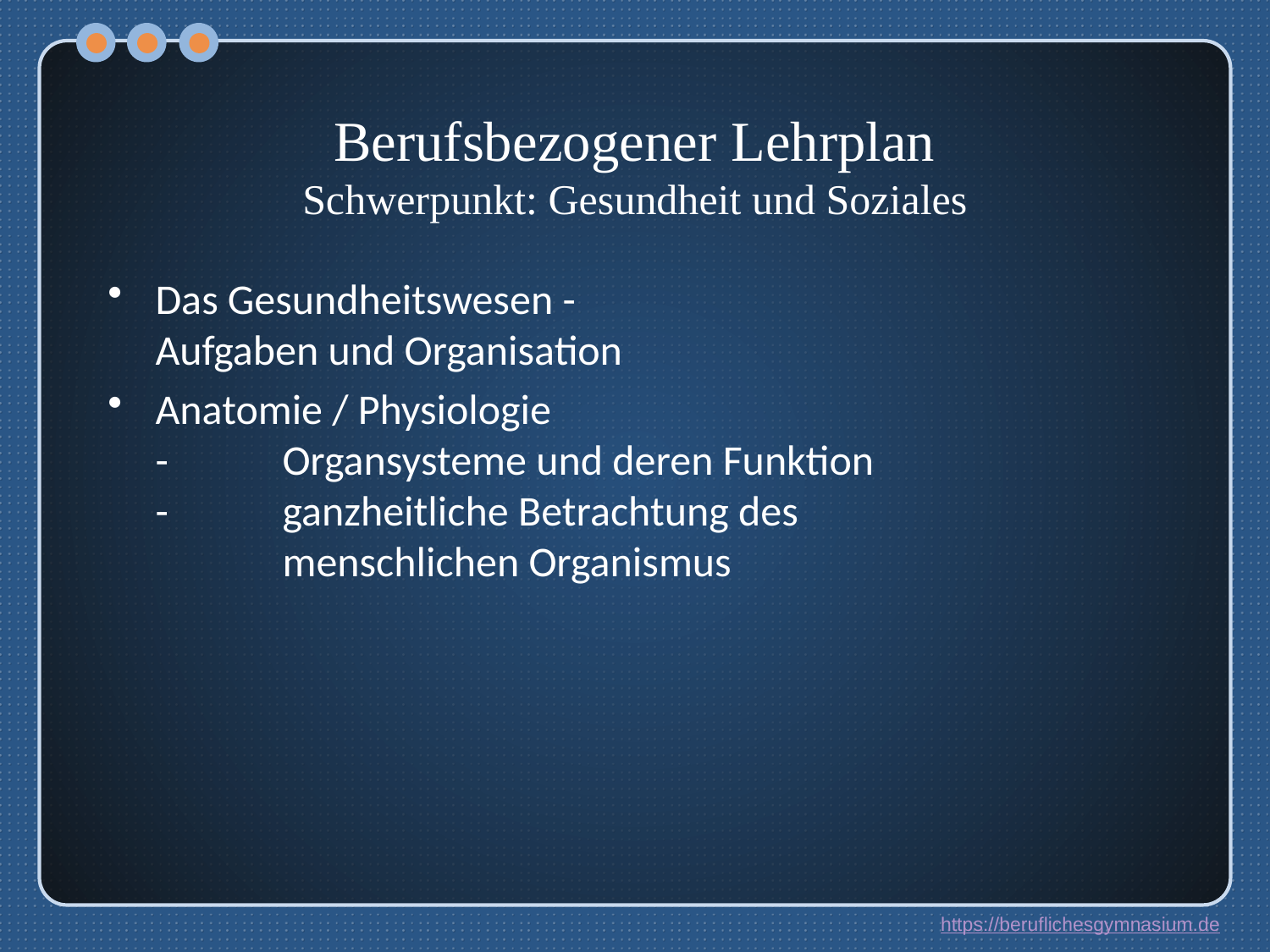

Berufsbezogener Lehrplan
Schwerpunkt: Gesundheit und Soziales
Das Gesundheitswesen -
Aufgaben und Organisation
Anatomie / Physiologie
-	Organsysteme und deren Funktion
-	ganzheitliche Betrachtung des
 	menschlichen Organismus